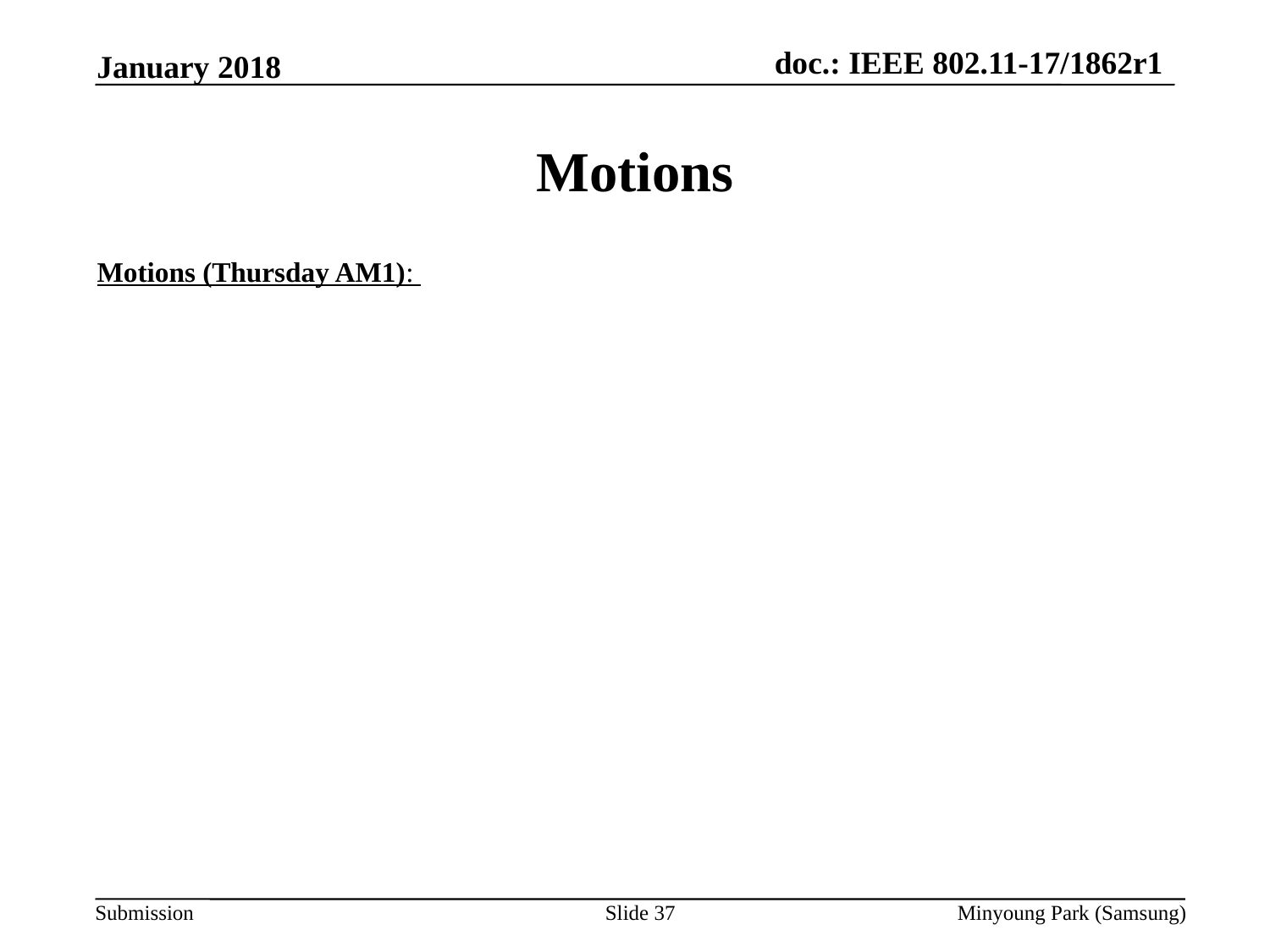

January 2018
# Motions
Motions (Thursday AM1):

Slide 37
Minyoung Park (Samsung)